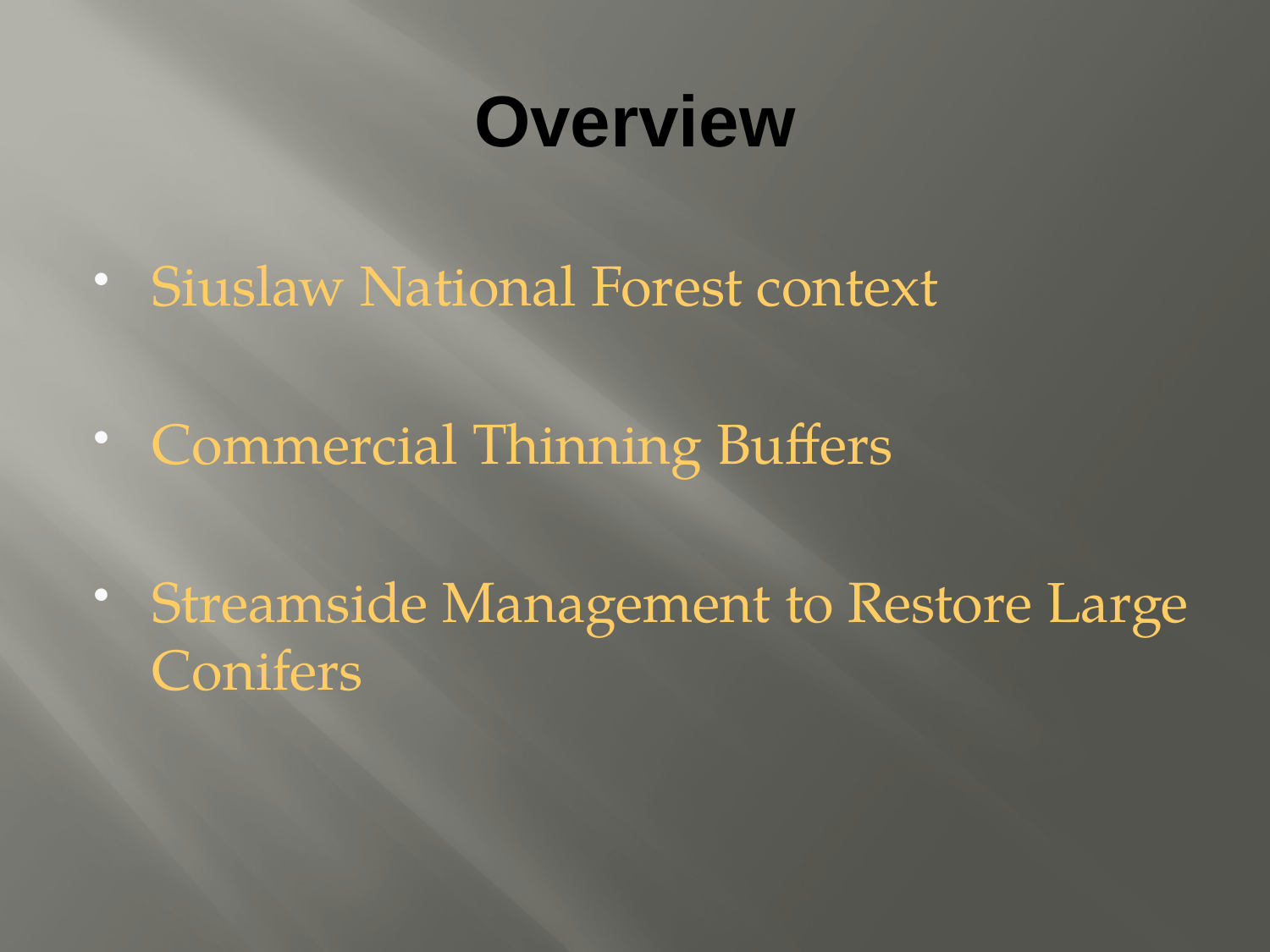

# Overview
Siuslaw National Forest context

Commercial Thinning Buffers

Streamside Management to Restore Large Conifers